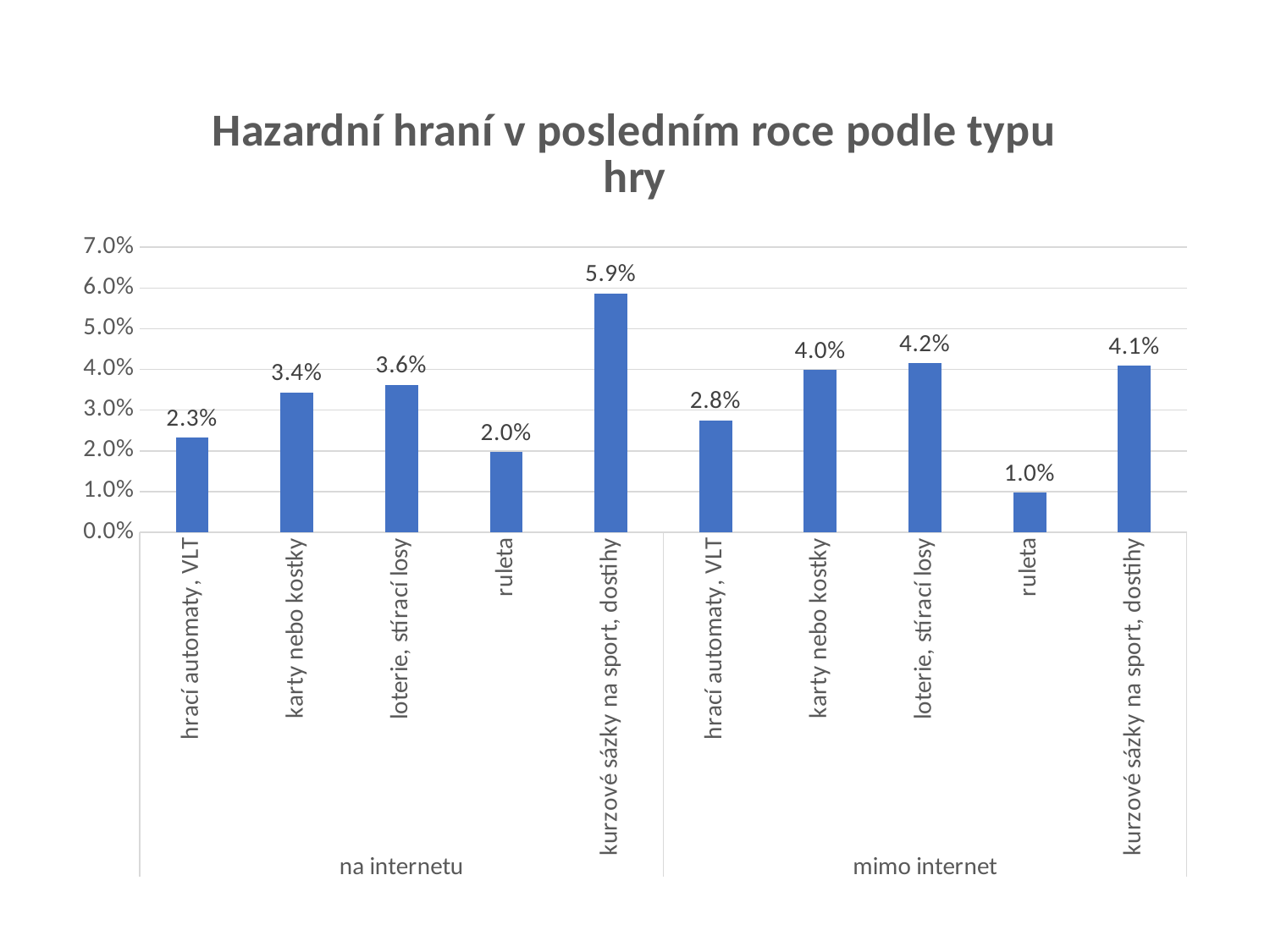

### Chart: Hazardní hraní v posledním roce podle typu hry

| Category |  |
|---|---|
| hrací automaty, VLT | 0.023340603216638656 |
| karty nebo kostky | 0.034399937137240086 |
| loterie, stírací losy | 0.03627422094893054 |
| ruleta | 0.019718294715591368 |
| kurzové sázky na sport, dostihy | 0.058713306075397244 |
| hrací automaty, VLT | 0.027507664176086865 |
| karty nebo kostky | 0.039932228873567725 |
| loterie, stírací losy | 0.04154221684503931 |
| ruleta | 0.009689767954628472 |
| kurzové sázky na sport, dostihy | 0.04087225244033253 |